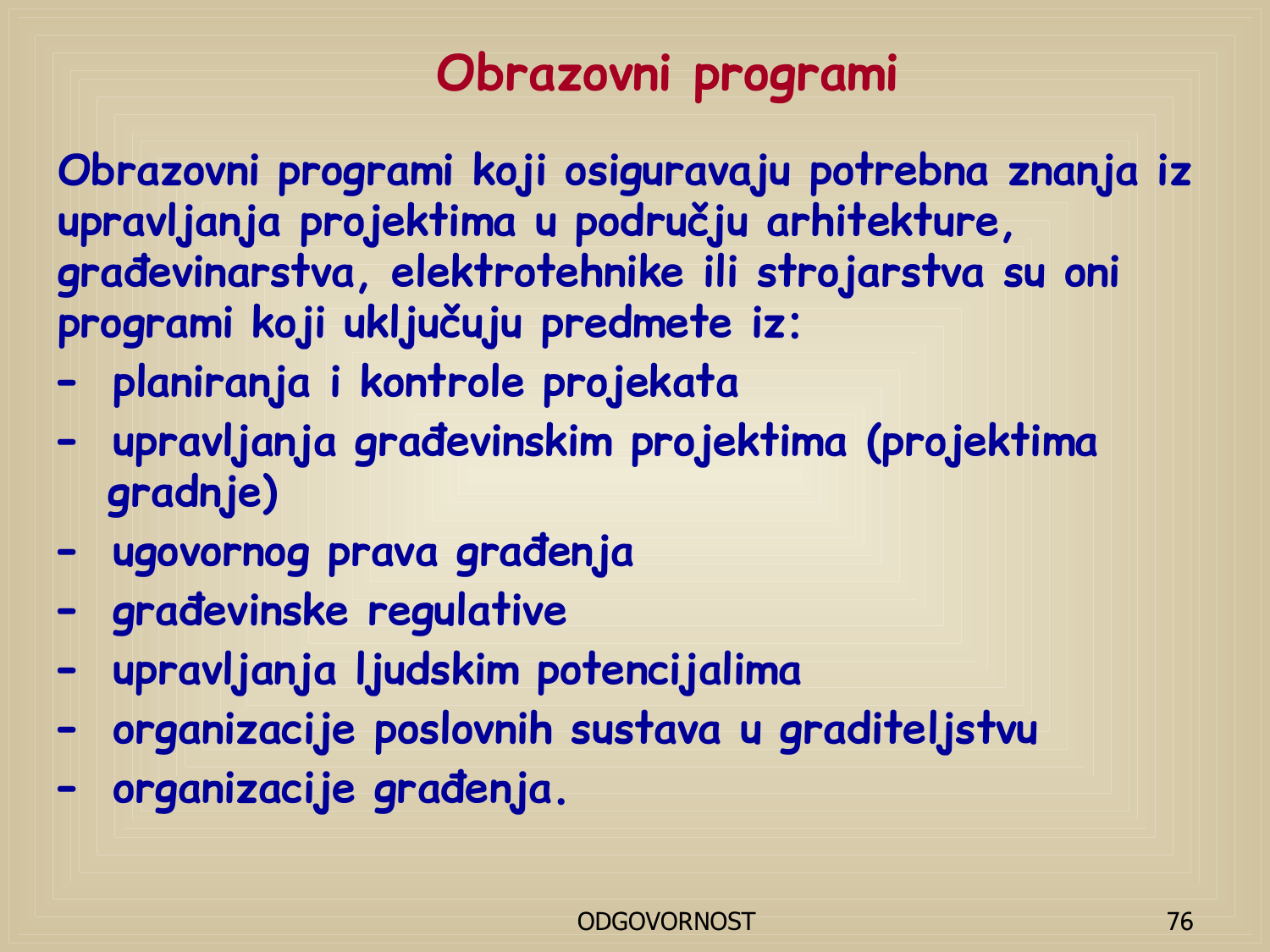

# Obrazovni programi
Obrazovni programi koji osiguravaju potrebna znanja iz upravljanja projektima u području arhitekture, građevinarstva, elektrotehnike ili strojarstva su oni programi koji uključuju predmete iz:
–  planiranja i kontrole projekata
–  upravljanja građevinskim projektima (projektima gradnje)
–  ugovornog prava građenja
–  građevinske regulative
–  upravljanja ljudskim potencijalima
–  organizacije poslovnih sustava u graditeljstvu
–  organizacije građenja.

ODGOVORNOST
76